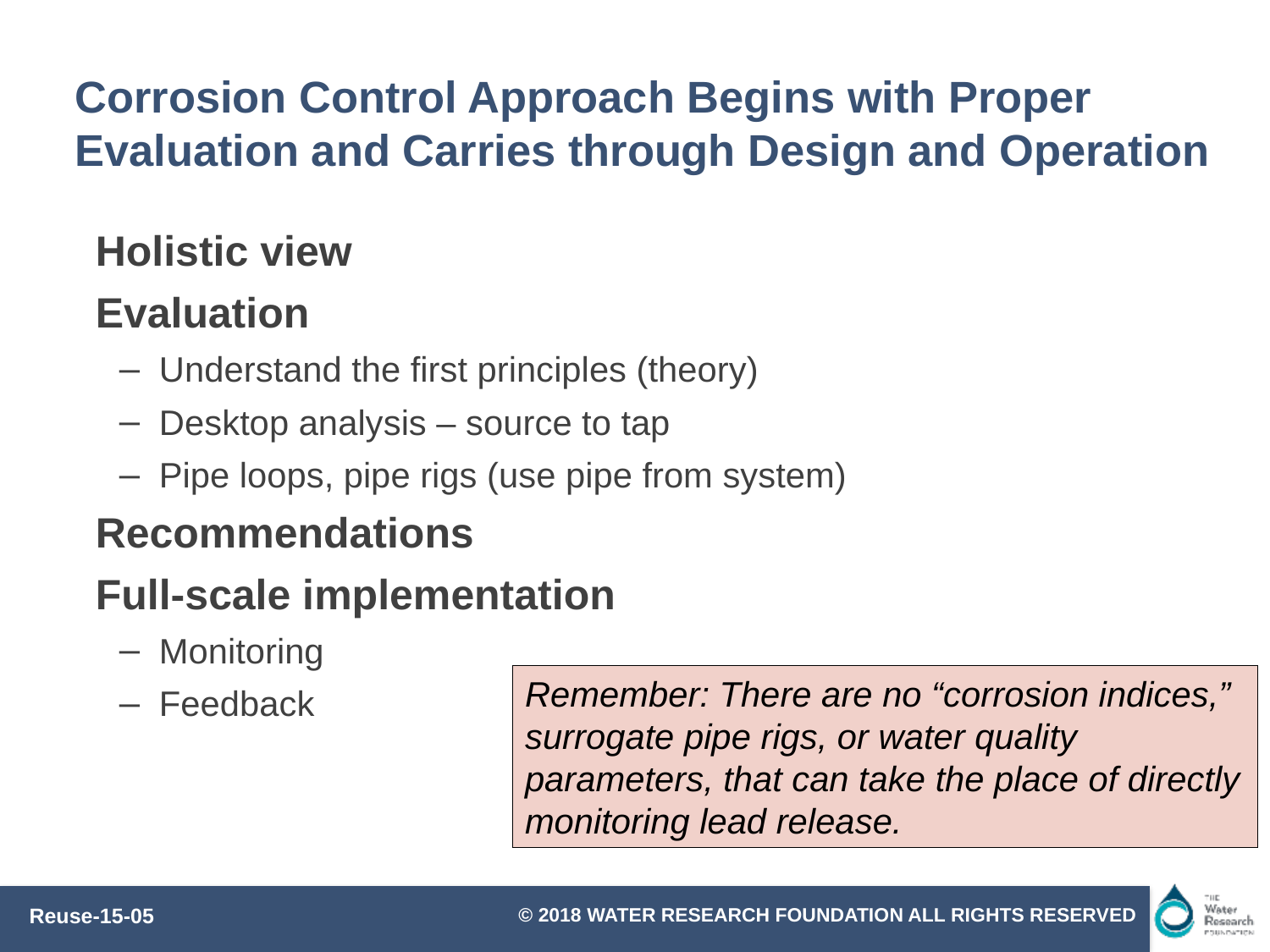

# Corrosion Control Approach Begins with Proper Evaluation and Carries through Design and Operation
Holistic view
Evaluation
Understand the first principles (theory)
Desktop analysis – source to tap
Pipe loops, pipe rigs (use pipe from system)
Recommendations
Full-scale implementation
Monitoring
Feedback

Remember: There are no “corrosion indices,” surrogate pipe rigs, or water quality parameters, that can take the place of directly monitoring lead release.